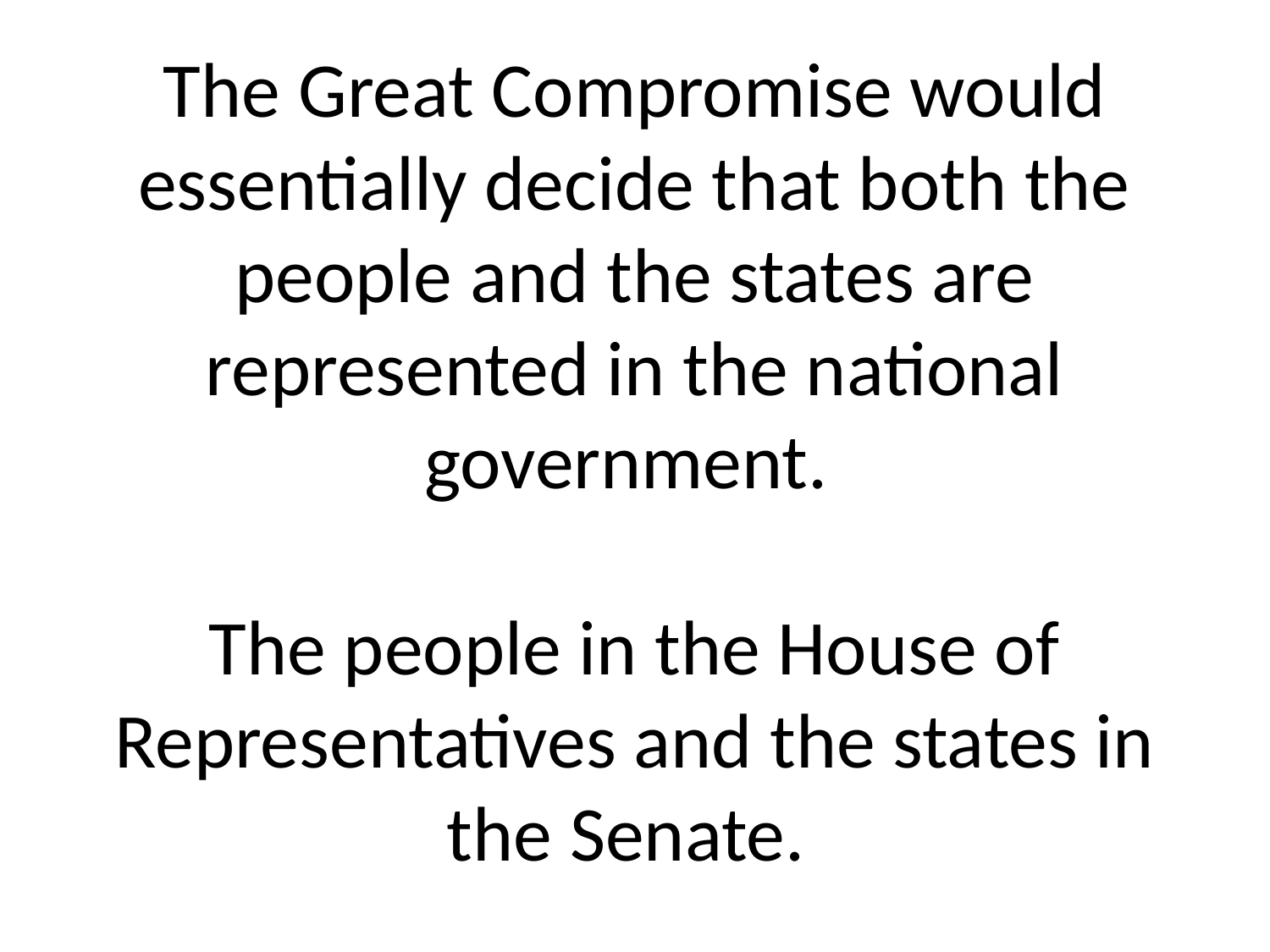

# The Great Compromise would essentially decide that both the people and the states are represented in the national government. The people in the House of Representatives and the states in the Senate.